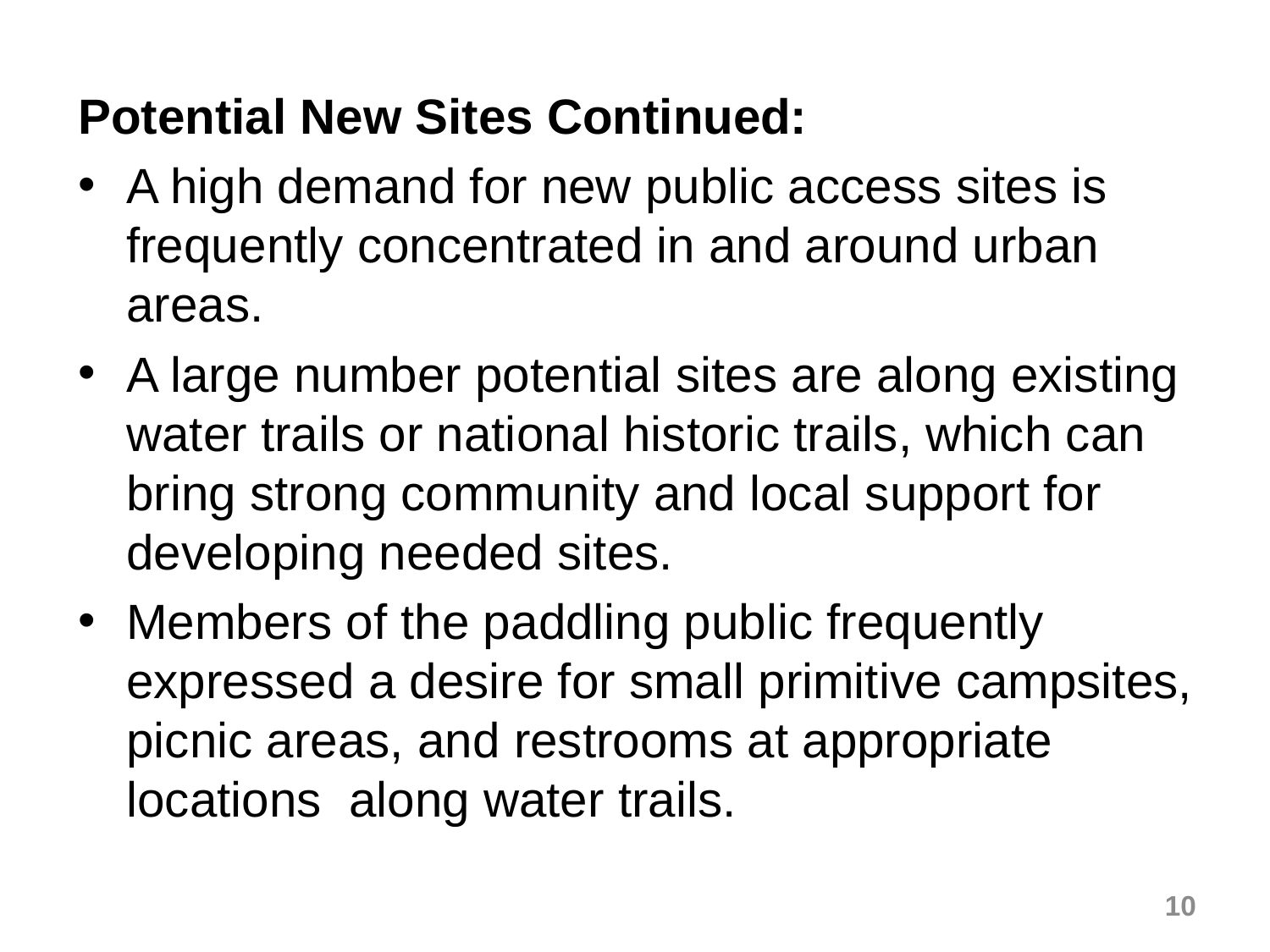

Potential New Sites Continued:
A high demand for new public access sites is frequently concentrated in and around urban areas.
A large number potential sites are along existing water trails or national historic trails, which can bring strong community and local support for developing needed sites.
Members of the paddling public frequently expressed a desire for small primitive campsites, picnic areas, and restrooms at appropriate locations  along water trails.

10